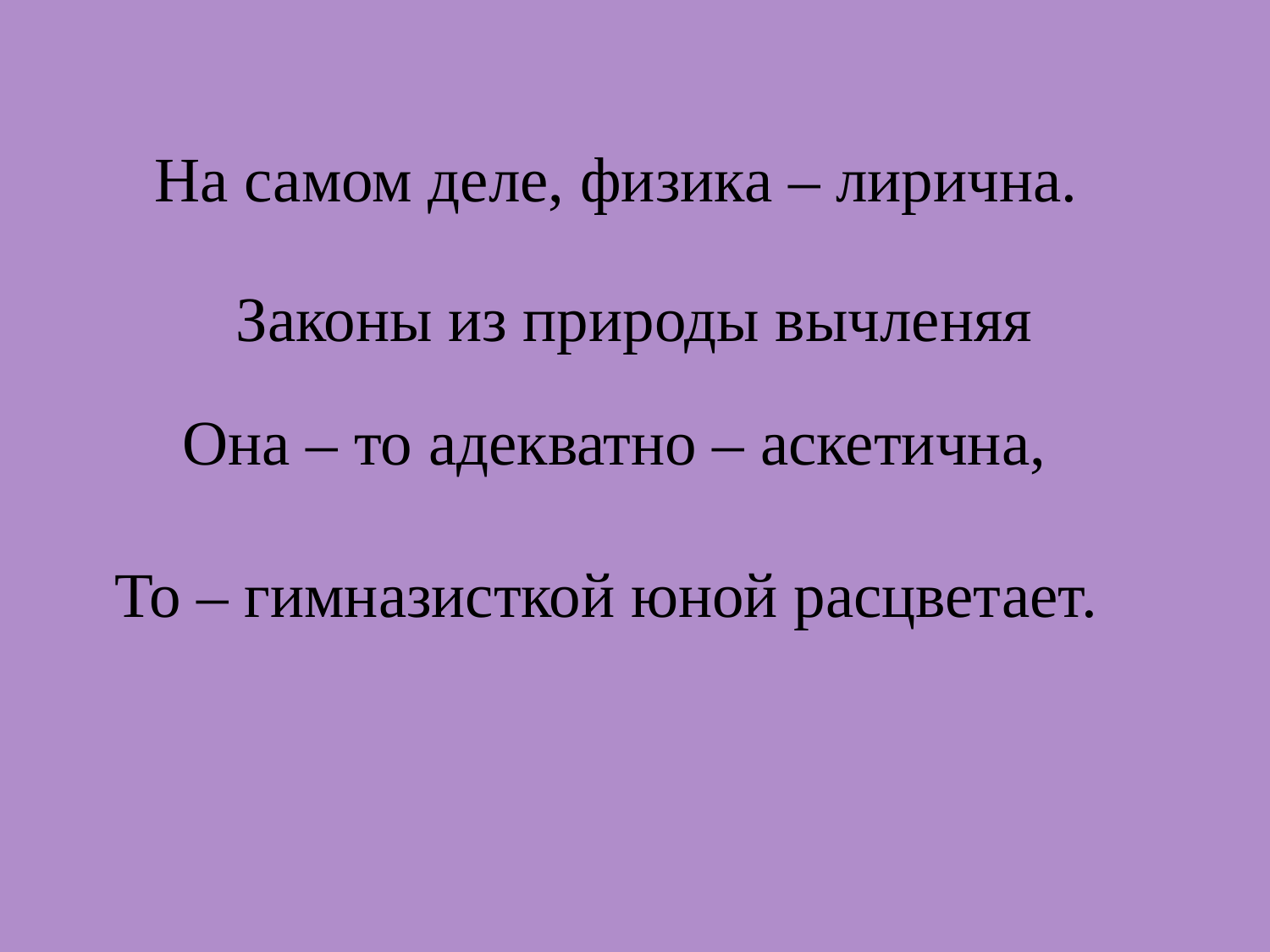

# На самом деле, физика – лирична.
Законы из природы вычленяя
Она – то адекватно – аскетична,

То – гимназисткой юной расцветает.